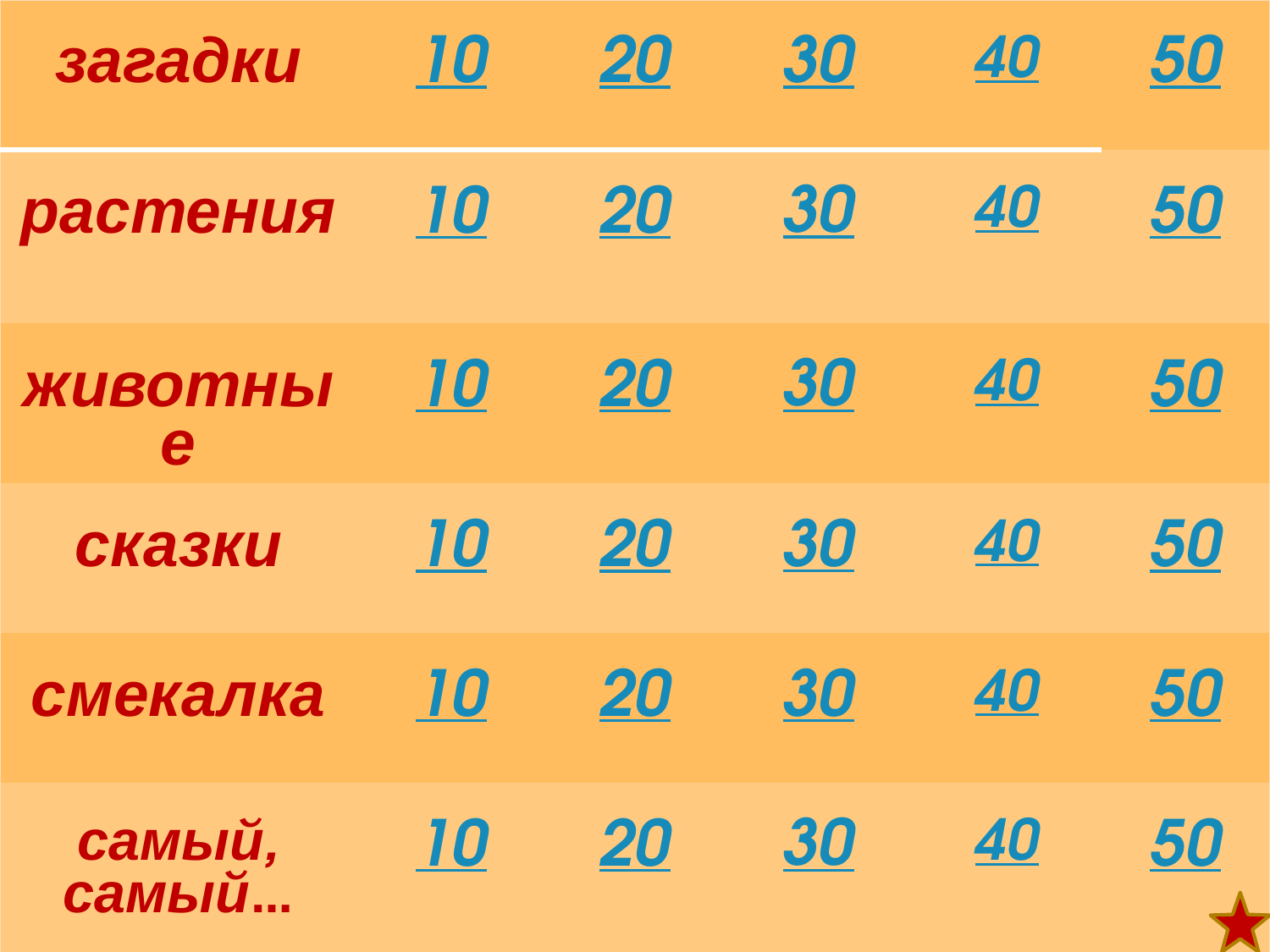

| загадки | 10 | 20 | 30 | 40 | 50 |
| --- | --- | --- | --- | --- | --- |
| растения | 10 | 20 | 30 | 40 | 50 |
| животные | 10 | 20 | 30 | 40 | 50 |
| сказки | 10 | 20 | 30 | 40 | 50 |
| смекалка | 10 | 20 | 30 | 40 | 50 |
| самый, самый… | 10 | 20 | 30 | 40 | 50 |